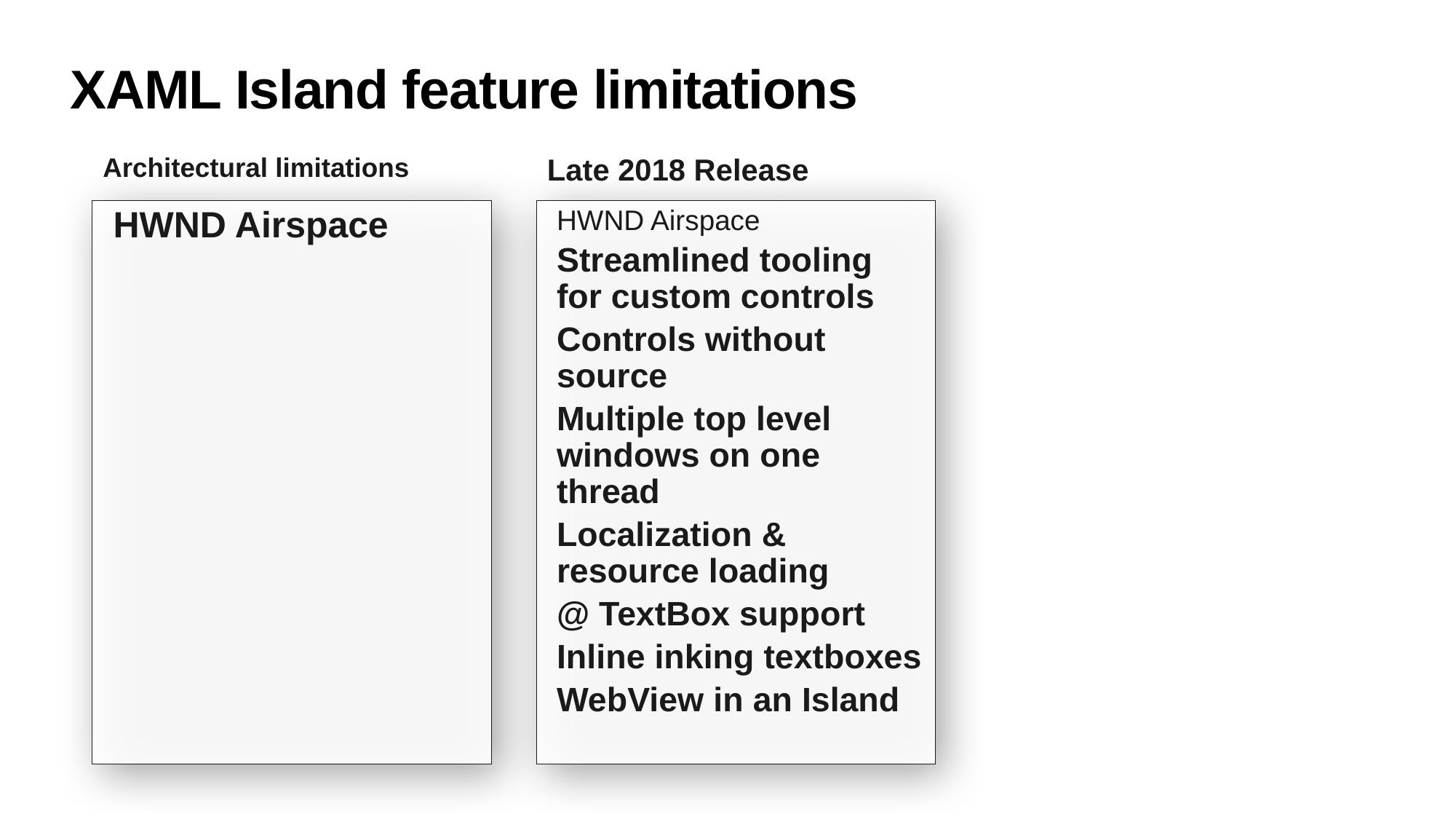

# XAML Island feature limitations
Architectural limitations
Late 2018 Release
HWND Airspace

HWND Airspace
Streamlined tooling for custom controls
Controls without source
Multiple top level windows on one thread
Localization & resource loading
@ TextBox support
Inline inking textboxes
WebView in an Island